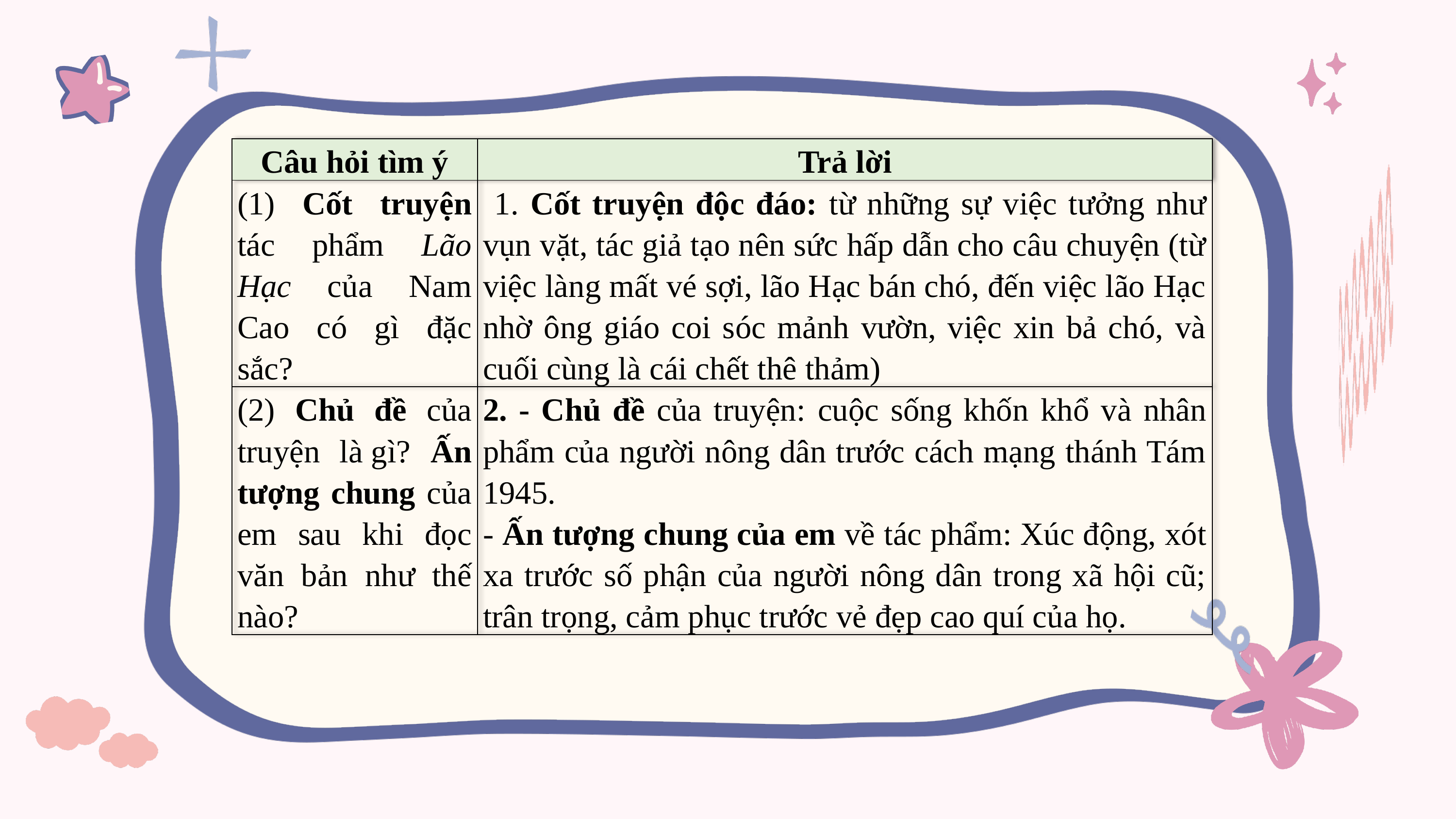

| Câu hỏi tìm ý | Trả lời |
| --- | --- |
| (1) Cốt truyện tác phẩm Lão Hạc của Nam Cao có gì đặc sắc? | 1. Cốt truyện độc đáo: từ những sự việc tưởng như vụn vặt, tác giả tạo nên sức hấp dẫn cho câu chuyện (từ việc làng mất vé sợi, lão Hạc bán chó, đến việc lão Hạc nhờ ông giáo coi sóc mảnh vườn, việc xin bả chó, và cuối cùng là cái chết thê thảm) |
| (2) Chủ đề của truyện là gì? Ấn tượng chung của em sau khi đọc văn bản như thế nào? | 2. - Chủ đề của truyện: cuộc sống khốn khổ và nhân phẩm của người nông dân trước cách mạng thánh Tám 1945. - Ấn tượng chung của em về tác phẩm: Xúc động, xót xa trước số phận của người nông dân trong xã hội cũ; trân trọng, cảm phục trước vẻ đẹp cao quí của họ. |